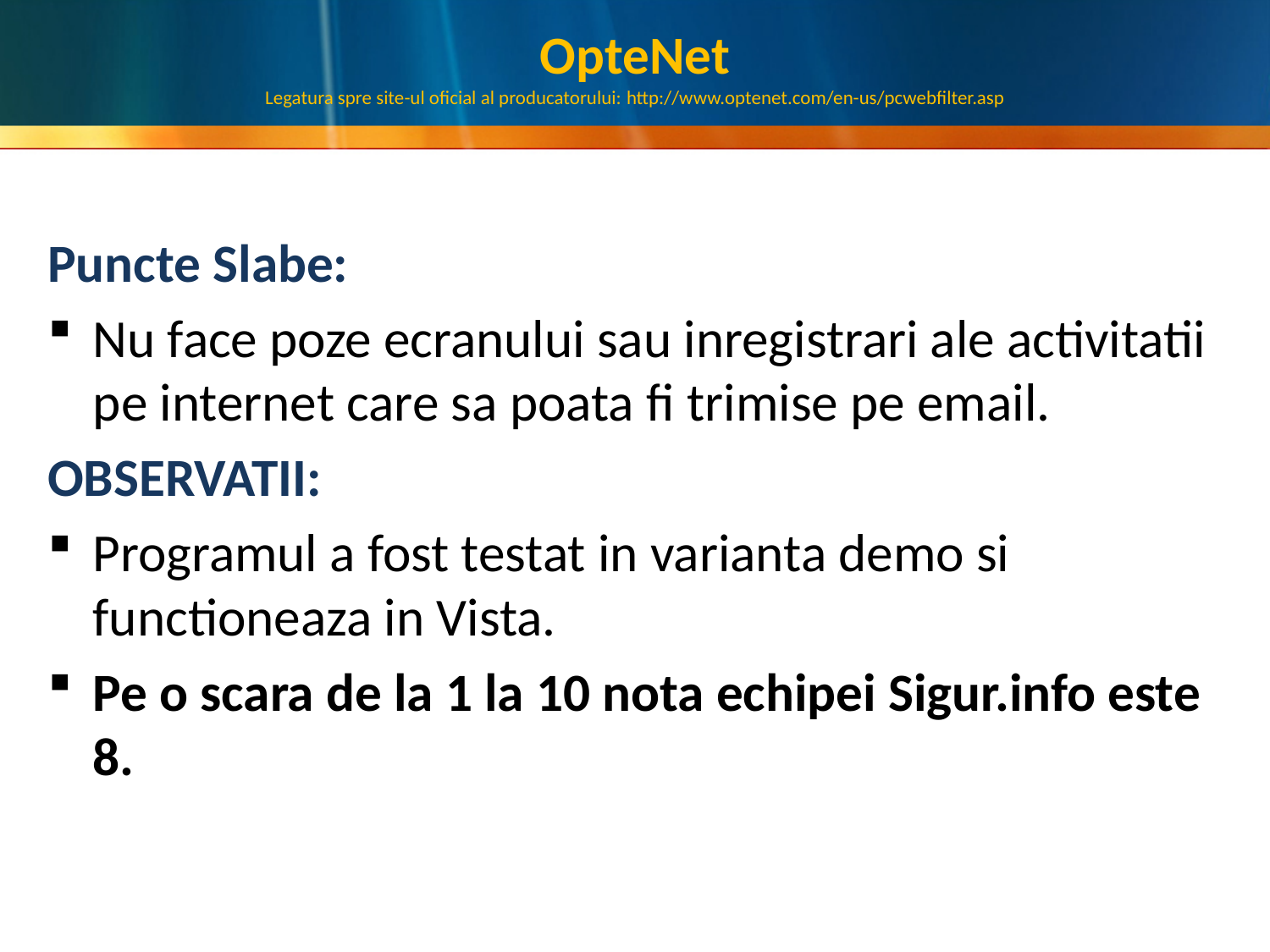

# OpteNet Legatura spre site-ul oficial al producatorului: http://www.optenet.com/en-us/pcwebfilter.asp
Puncte Slabe:
Nu face poze ecranului sau inregistrari ale activitatii pe internet care sa poata fi trimise pe email.
OBSERVATII:
Programul a fost testat in varianta demo si functioneaza in Vista.
Pe o scara de la 1 la 10 nota echipei Sigur.info este 8.